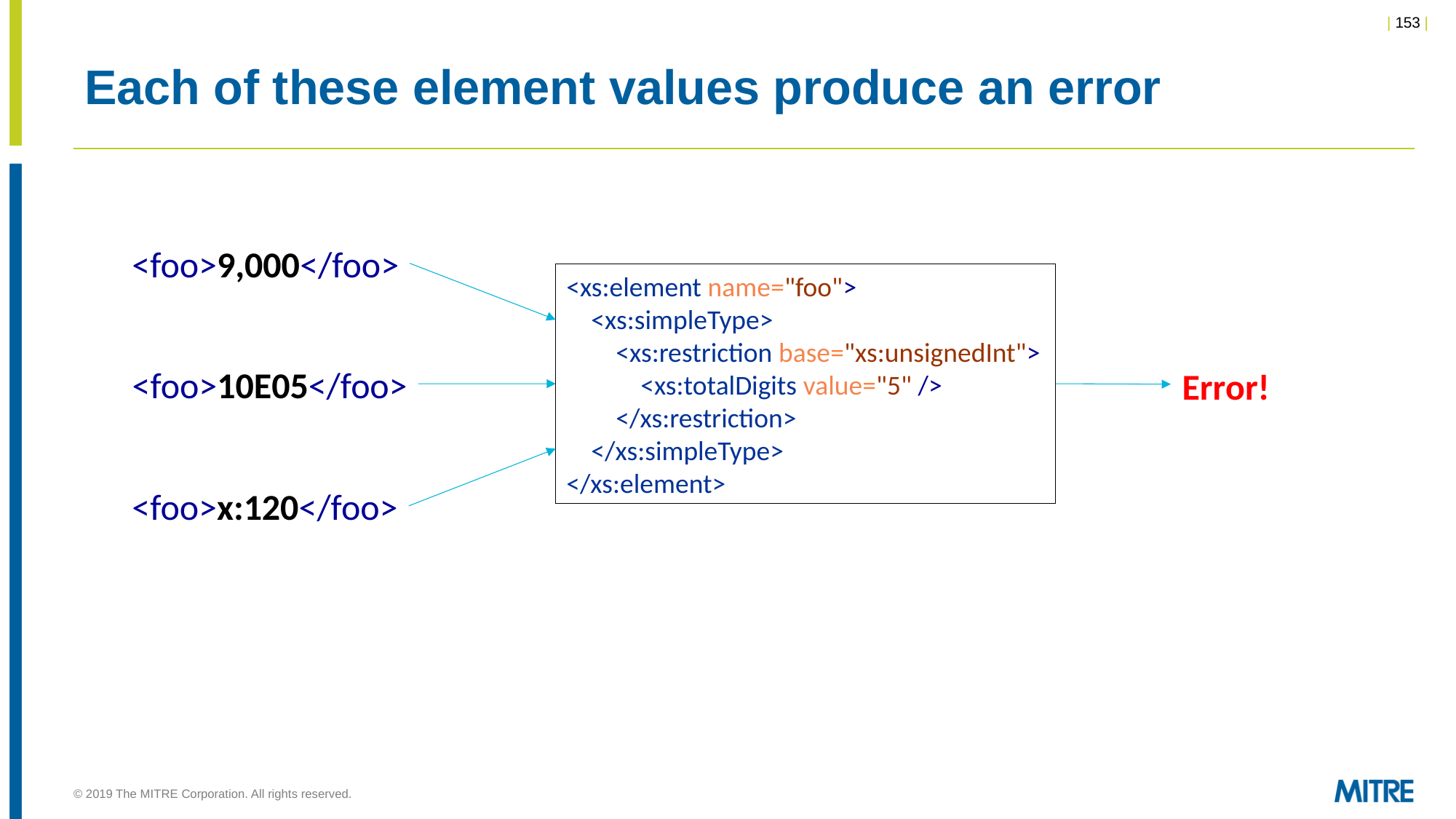

# Each of these element values produce an error
<foo>9,000</foo>
<xs:element name="foo">
    <xs:simpleType>
        <xs:restriction base="xs:unsignedInt">
            <xs:totalDigits value="5" />
        </xs:restriction>
    </xs:simpleType>
</xs:element>
<foo>10E05</foo>
Error!
<foo>x:120</foo>
© 2019 The MITRE Corporation. All rights reserved.